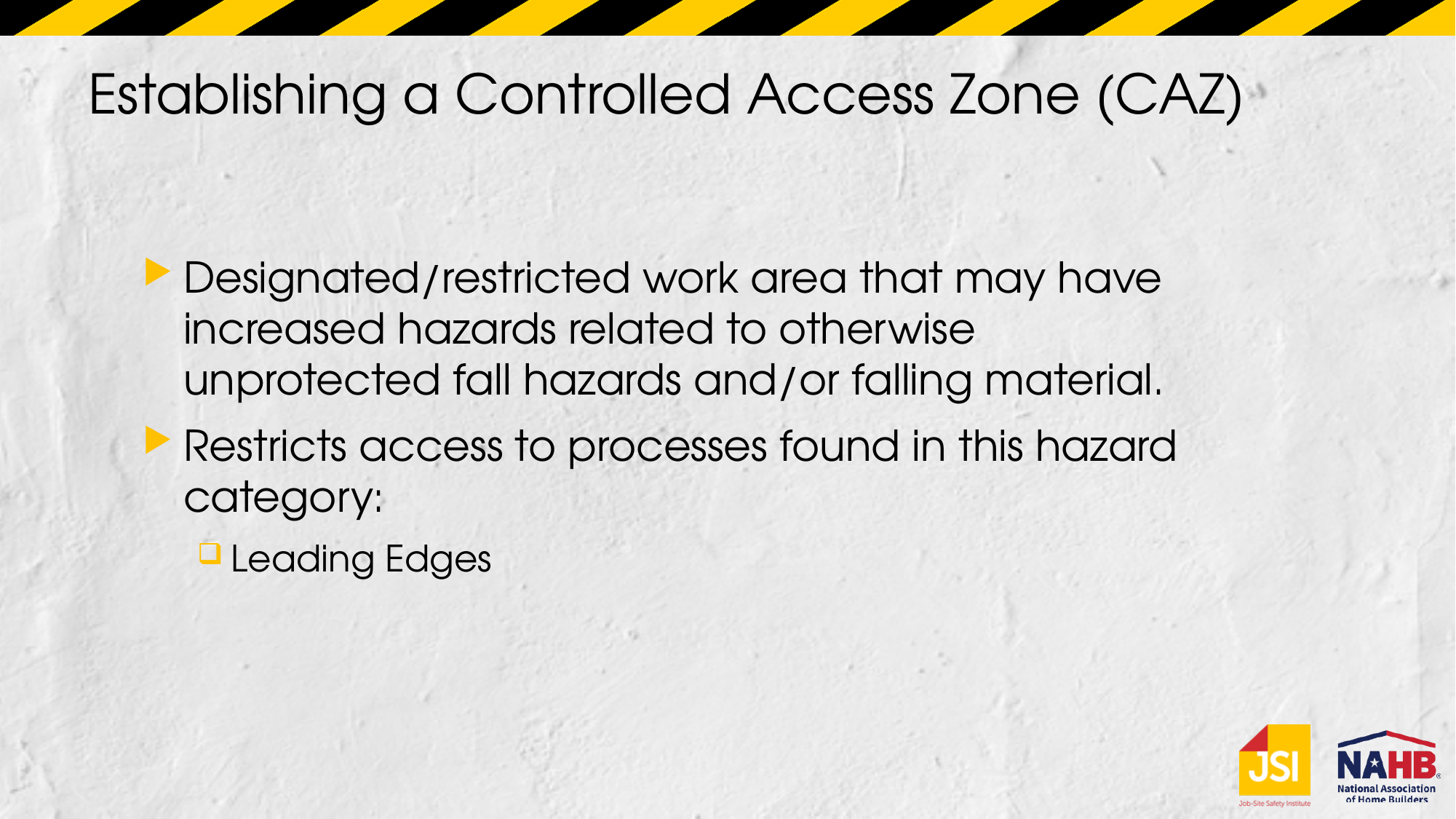

# Establishing a Controlled Access Zone (CAZ)
Designated/restricted work area that may have increased hazards related to otherwise unprotected fall hazards and/or falling material.
Restricts access to processes found in this hazard category:
Leading Edges